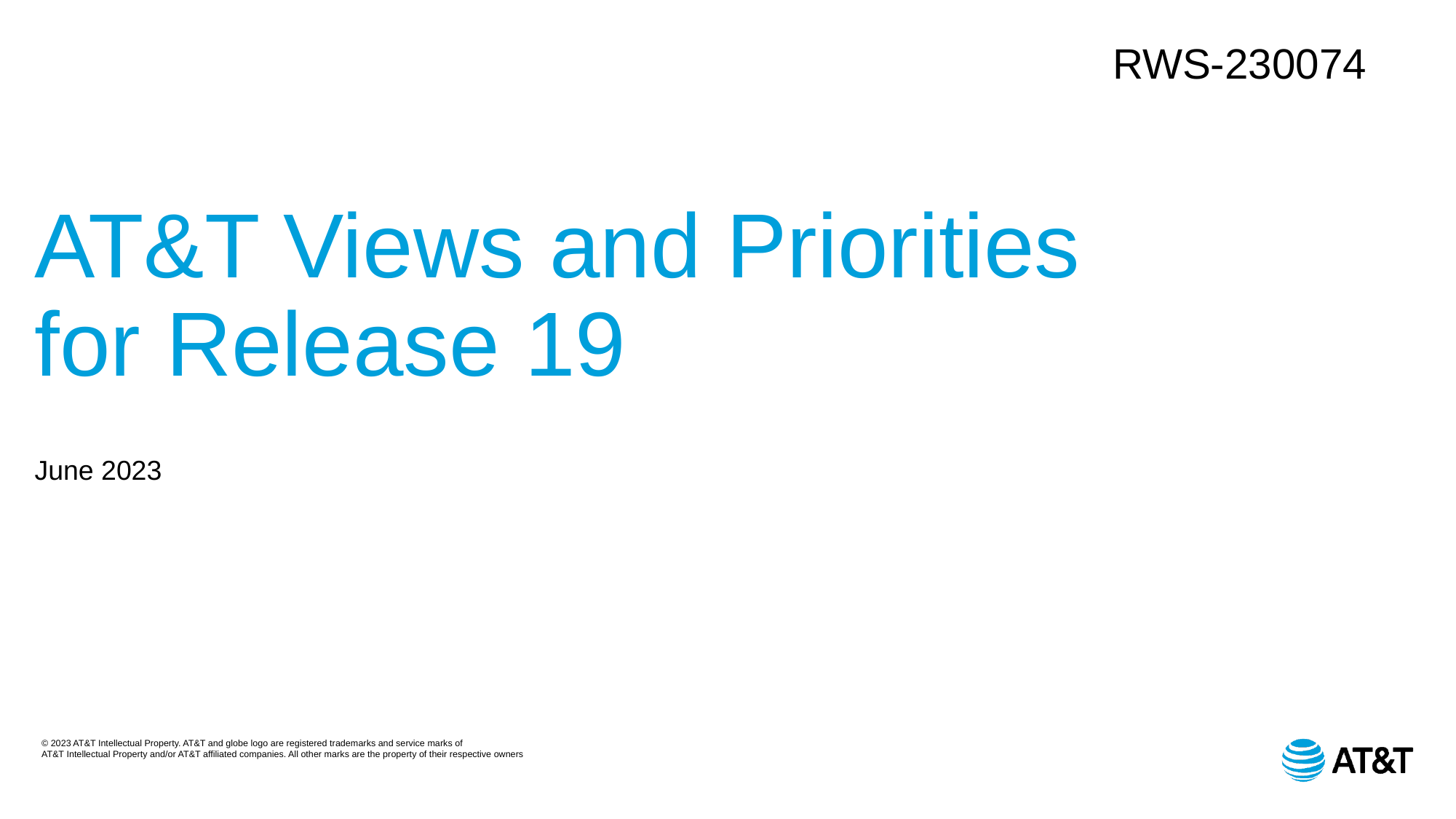

RWS-230074

# AT&T Views and Priorities for Release 19
June 2023